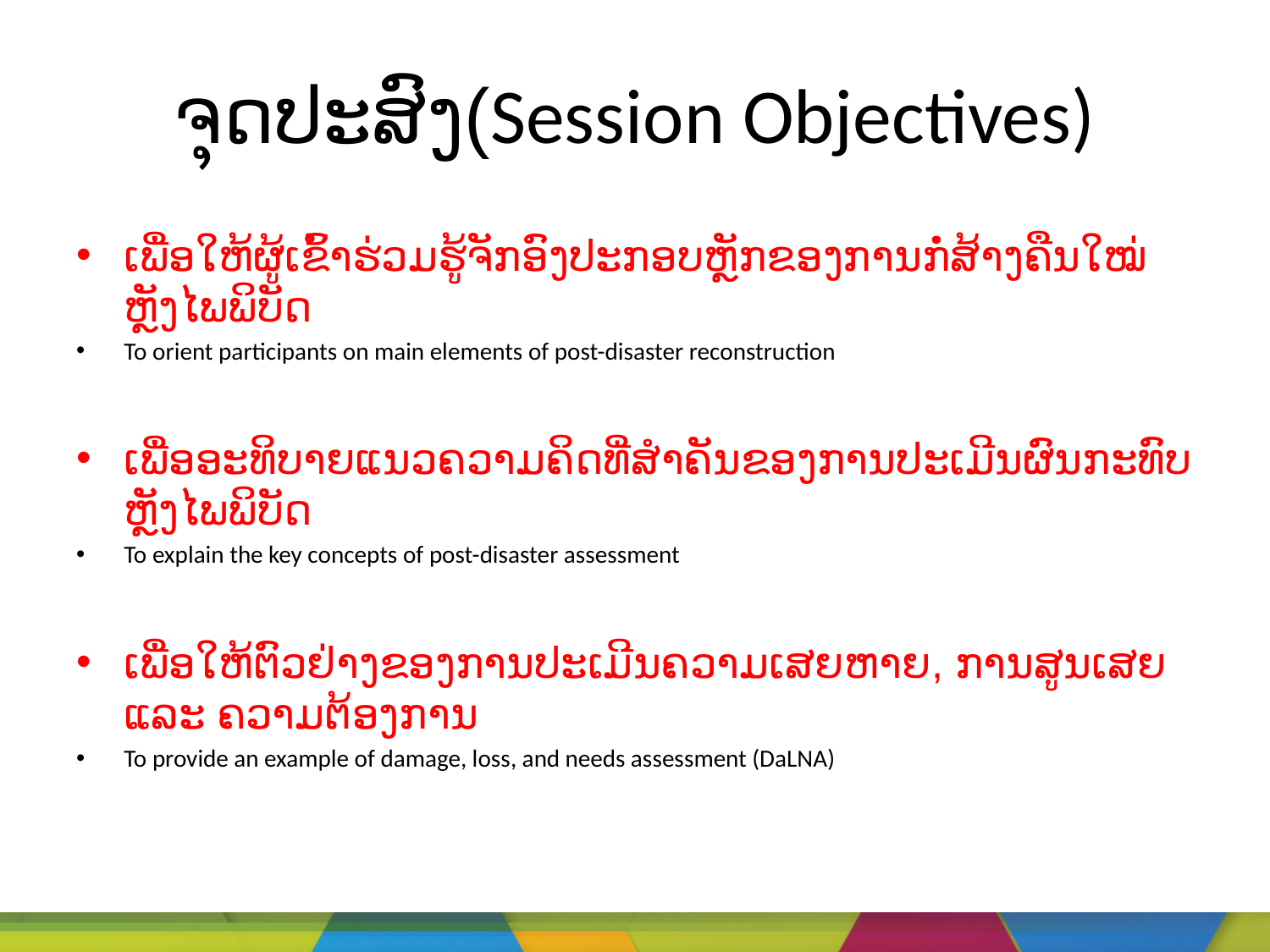

# ຈຸດປະສົງ(Session Objectives)
ເພື່ອໃຫ້ຜູ້ເຂົ້າຮ່ວມຮູ້ຈັກອົງປະກອບຫຼັກຂອງການກໍ່ສ້າງຄືນໃໝ່ຫຼັງໄພພິບັດ
To orient participants on main elements of post-disaster reconstruction

ເພື່ອອະທິບາຍແນວຄວາມຄິດທີ່ສຳຄັນຂອງການປະເມີນຜົນກະທົບຫຼັງໄພພິບັດ
To explain the key concepts of post-disaster assessment

ເພື່ອໃຫ້ຕົວຢ່າງຂອງການປະເມີນຄວາມເສຍຫາຍ, ການສູນເສຍ ແລະ ຄວາມຕ້ອງການ
To provide an example of damage, loss, and needs assessment (DaLNA)